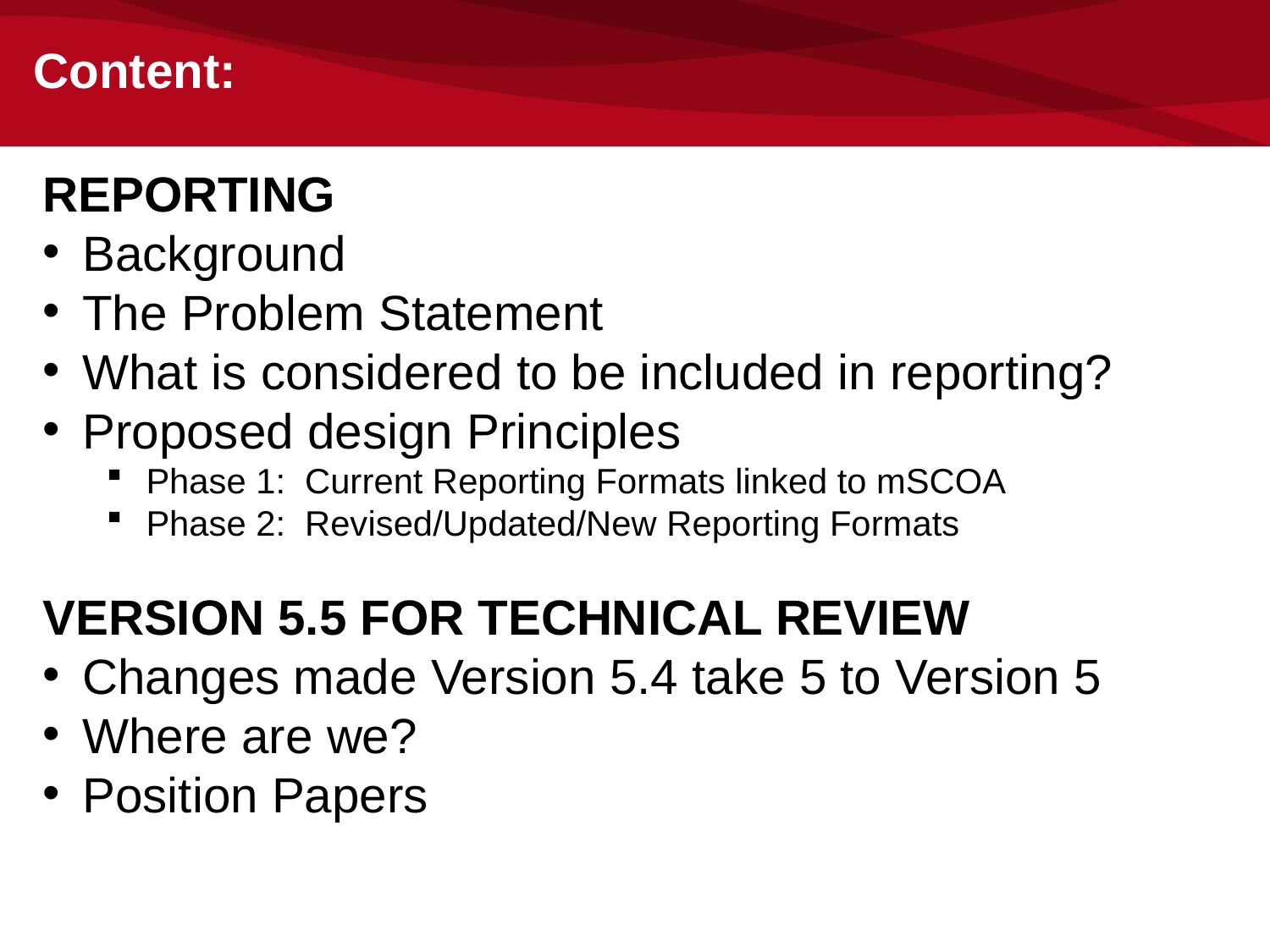

Content:

REPORTING
Background
The Problem Statement
What is considered to be included in reporting?
Proposed design Principles
Phase 1:  Current Reporting Formats linked to mSCOA
Phase 2:  Revised/Updated/New Reporting Formats

VERSION 5.5 FOR TECHNICAL REVIEW
Changes made Version 5.4 take 5 to Version 5
Where are we?
Position Papers